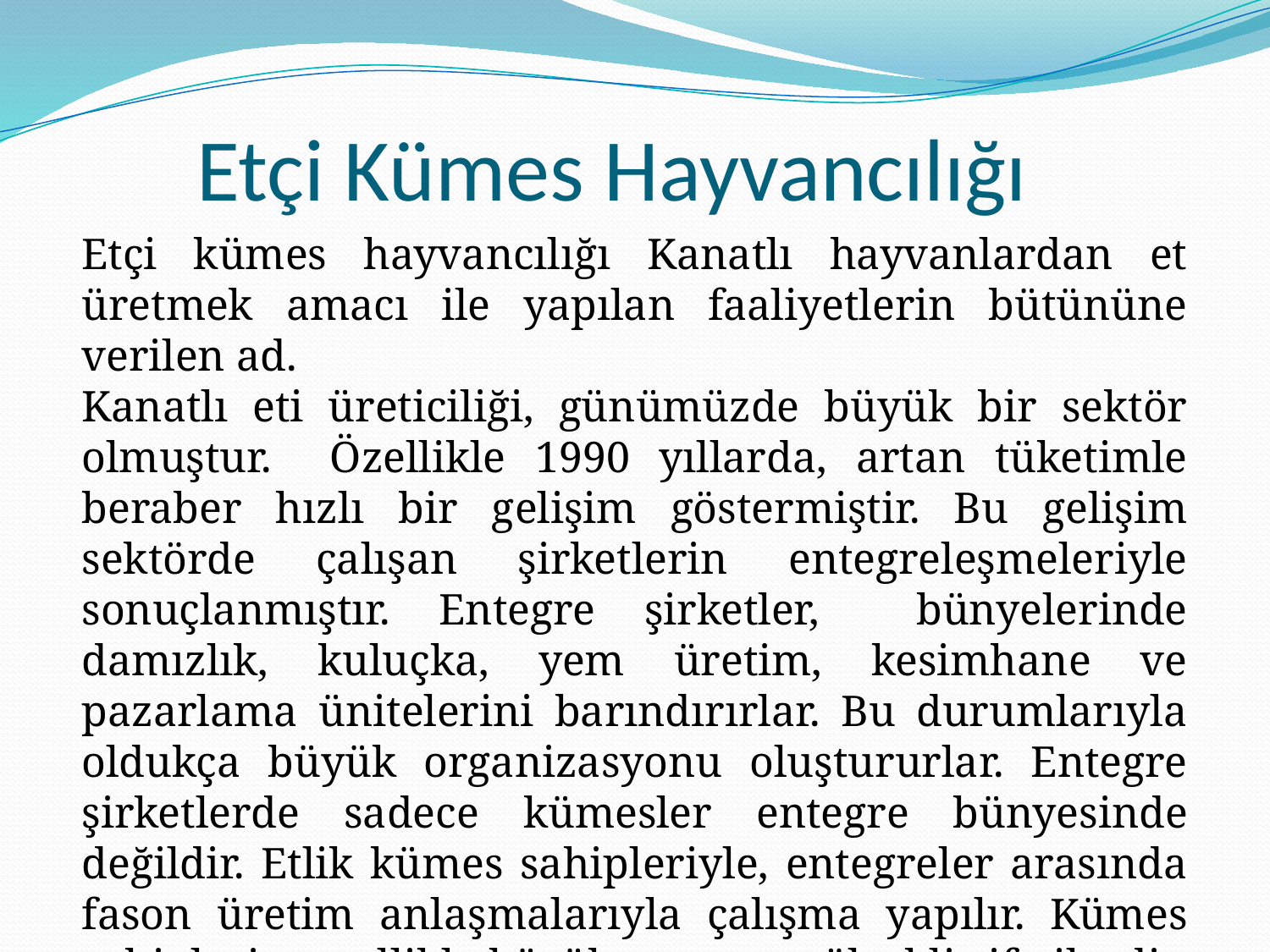

# Etçi Kümes Hayvancılığı
Etçi kümes hayvancılığı Kanatlı hayvanlardan et üretmek amacı ile yapılan faaliyetlerin bütününe verilen ad.
Kanatlı eti üreticiliği, günümüzde büyük bir sektör olmuştur.  Özellikle 1990 yıllarda, artan tüketimle beraber hızlı bir gelişim göstermiştir. Bu gelişim sektörde çalışan şirketlerin entegreleşmeleriyle sonuçlanmıştır. Entegre şirketler,  bünyelerinde damızlık, kuluçka, yem üretim, kesimhane ve pazarlama ünitelerini barındırırlar. Bu durumlarıyla oldukça büyük organizasyonu oluştururlar. Entegre şirketlerde sadece kümesler entegre bünyesinde değildir. Etlik kümes sahipleriyle, entegreler arasında fason üretim anlaşmalarıyla çalışma yapılır. Kümes sahipleri, genellikle küçük veya orta ölçekli çiftçilerdir.